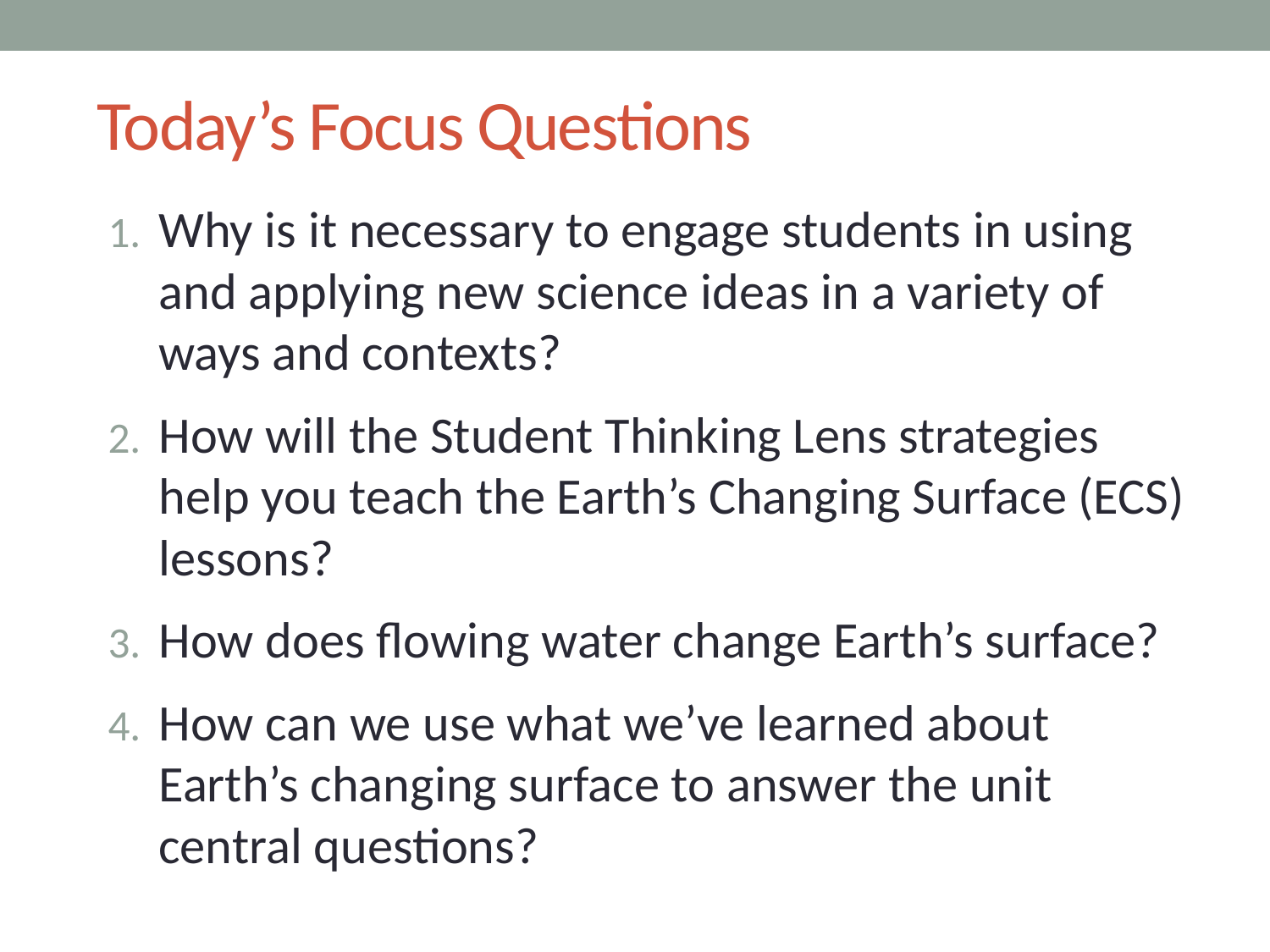

# Today’s Focus Questions
Why is it necessary to engage students in using and applying new science ideas in a variety of ways and contexts?
How will the Student Thinking Lens strategies help you teach the Earth’s Changing Surface (ECS) lessons?
How does flowing water change Earth’s surface?
How can we use what we’ve learned about Earth’s changing surface to answer the unit central questions?